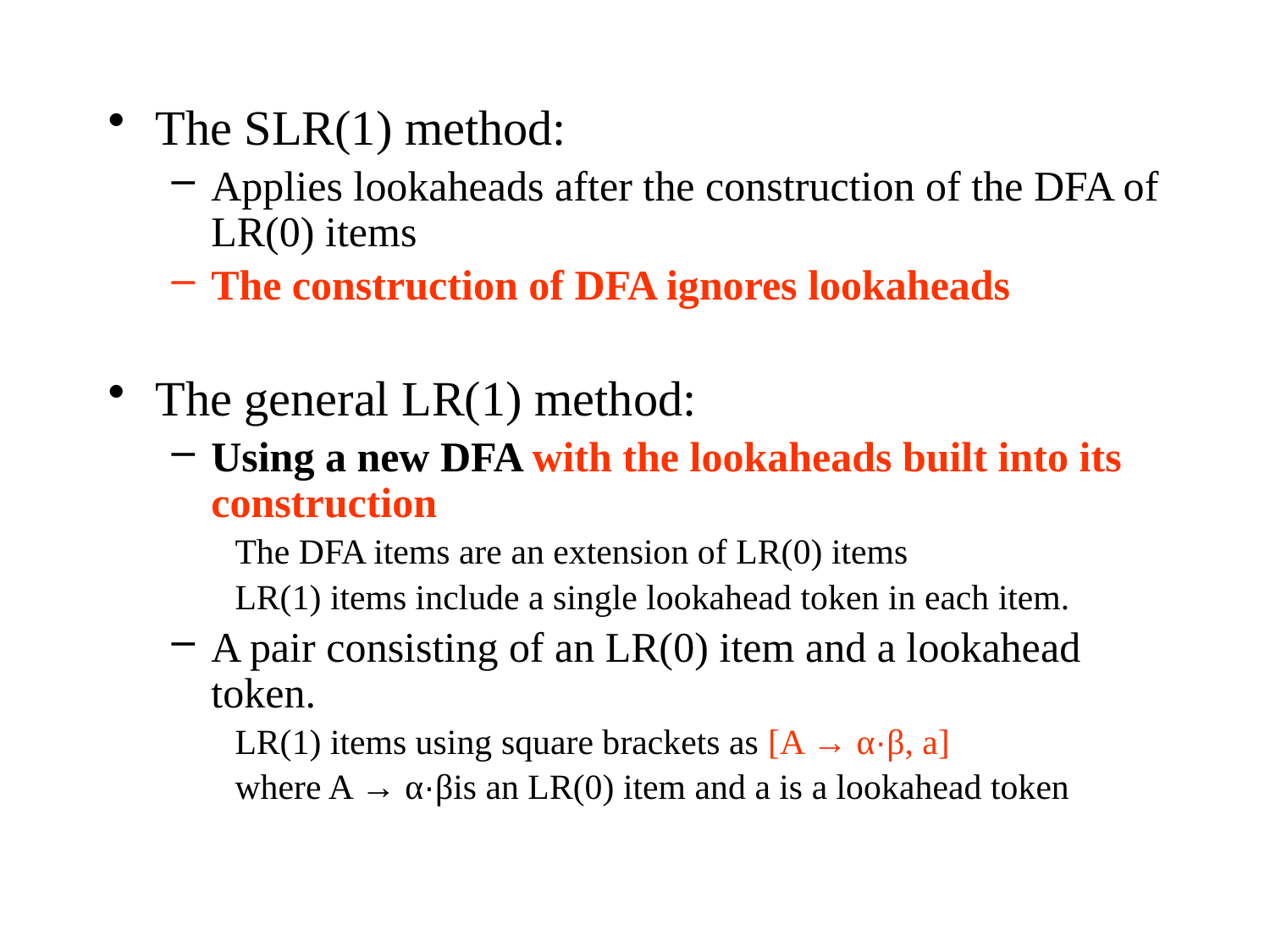

The SLR(1) method:
Applies lookaheads after the construction of the DFA of LR(0) items
The construction of DFA ignores lookaheads

The general LR(1) method:
Using a new DFA with the lookaheads built into its construction
The DFA items are an extension of LR(0) items
LR(1) items include a single lookahead token in each item.
A pair consisting of an LR(0) item and a lookahead token.
LR(1) items using square brackets as [A → α·β, a]
where A → α·βis an LR(0) item and a is a lookahead token